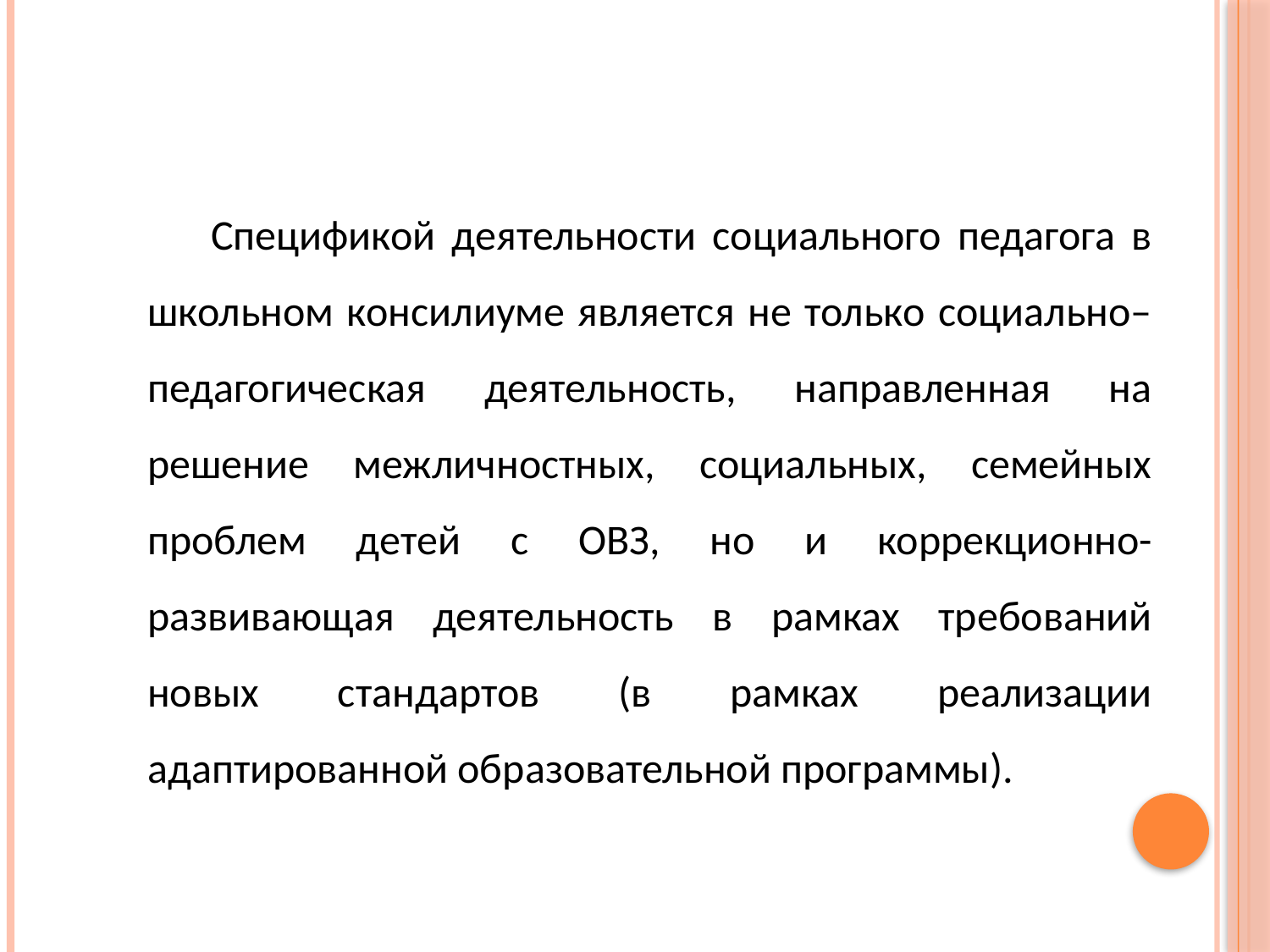

Спецификой деятельности социального педагога в школьном консилиуме является не только социально–педагогическая деятельность, направленная на решение межличностных, социальных, семейных проблем детей с ОВЗ, но и коррекционно-развивающая деятельность в рамках требований новых стандартов (в рамках реализации адаптированной образовательной программы).